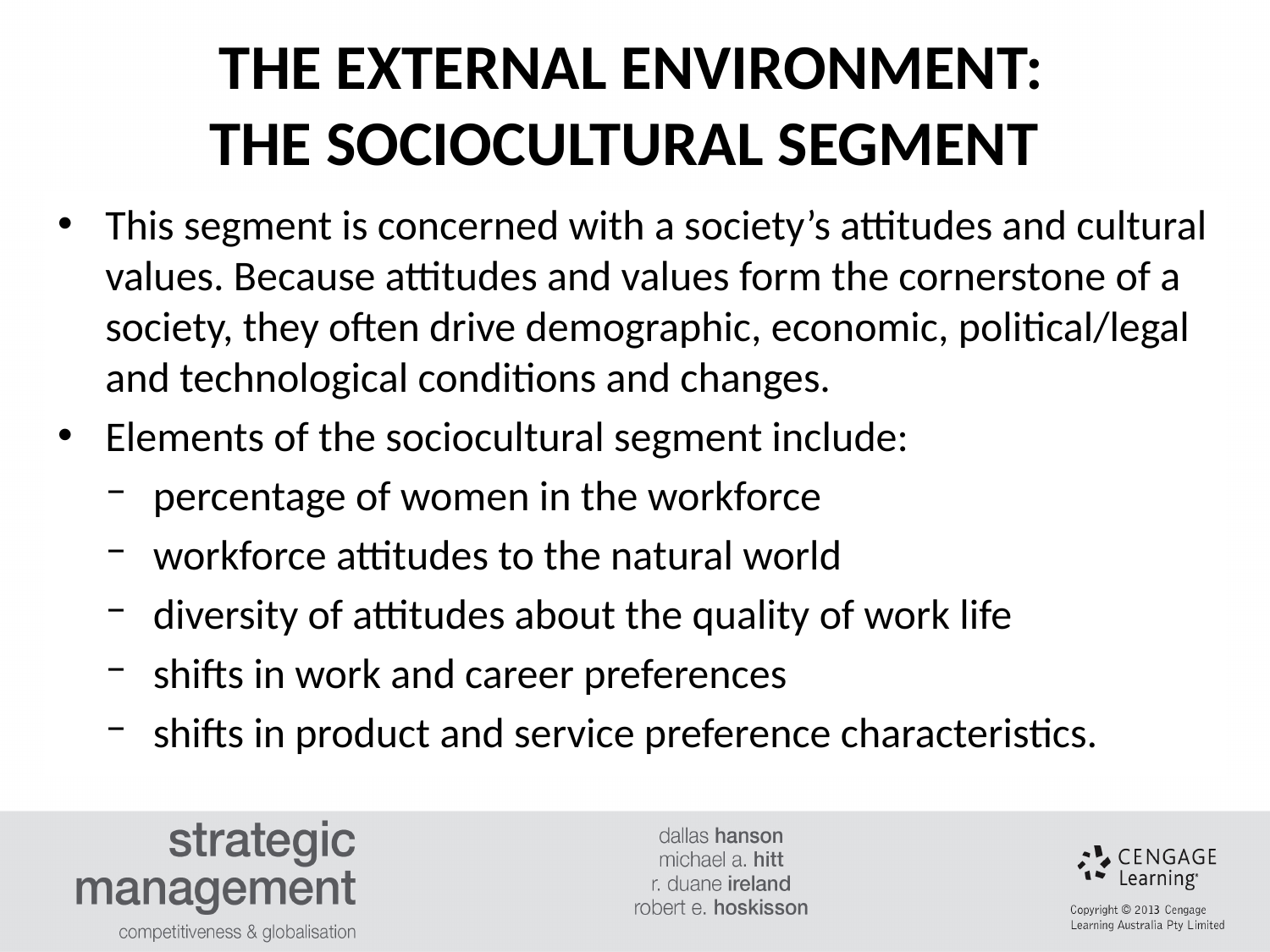

THE EXTERNAL ENVIRONMENT:
THE SOCIOCULTURAL SEGMENT
#
This segment is concerned with a society’s attitudes and cultural values. Because attitudes and values form the cornerstone of a society, they often drive demographic, economic, political/legal and technological conditions and changes.
Elements of the sociocultural segment include:
percentage of women in the workforce
workforce attitudes to the natural world
diversity of attitudes about the quality of work life
shifts in work and career preferences
shifts in product and service preference characteristics.